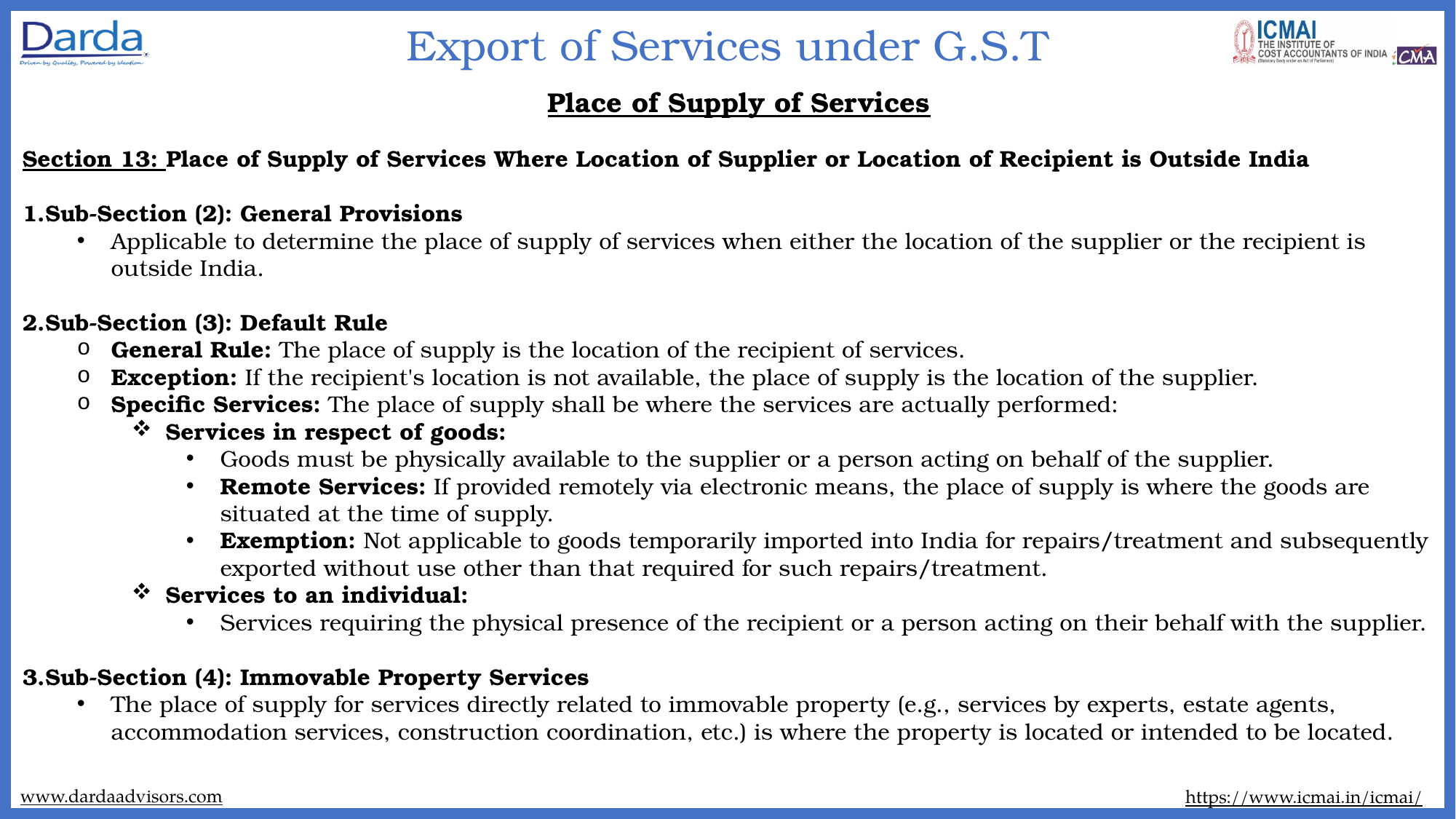

Export of Services under G.S.T
Place of Supply of Services
Section 13: Place of Supply of Services Where Location of Supplier or Location of Recipient is Outside India

Sub-Section (2): General Provisions
Applicable to determine the place of supply of services when either the location of the supplier or the recipient is outside India.

Sub-Section (3): Default Rule
General Rule: The place of supply is the location of the recipient of services.
Exception: If the recipient's location is not available, the place of supply is the location of the supplier.
Specific Services: The place of supply shall be where the services are actually performed:
Services in respect of goods:
Goods must be physically available to the supplier or a person acting on behalf of the supplier.
Remote Services: If provided remotely via electronic means, the place of supply is where the goods are situated at the time of supply.
Exemption: Not applicable to goods temporarily imported into India for repairs/treatment and subsequently exported without use other than that required for such repairs/treatment.
Services to an individual:
Services requiring the physical presence of the recipient or a person acting on their behalf with the supplier.

Sub-Section (4): Immovable Property Services
The place of supply for services directly related to immovable property (e.g., services by experts, estate agents, accommodation services, construction coordination, etc.) is where the property is located or intended to be located.